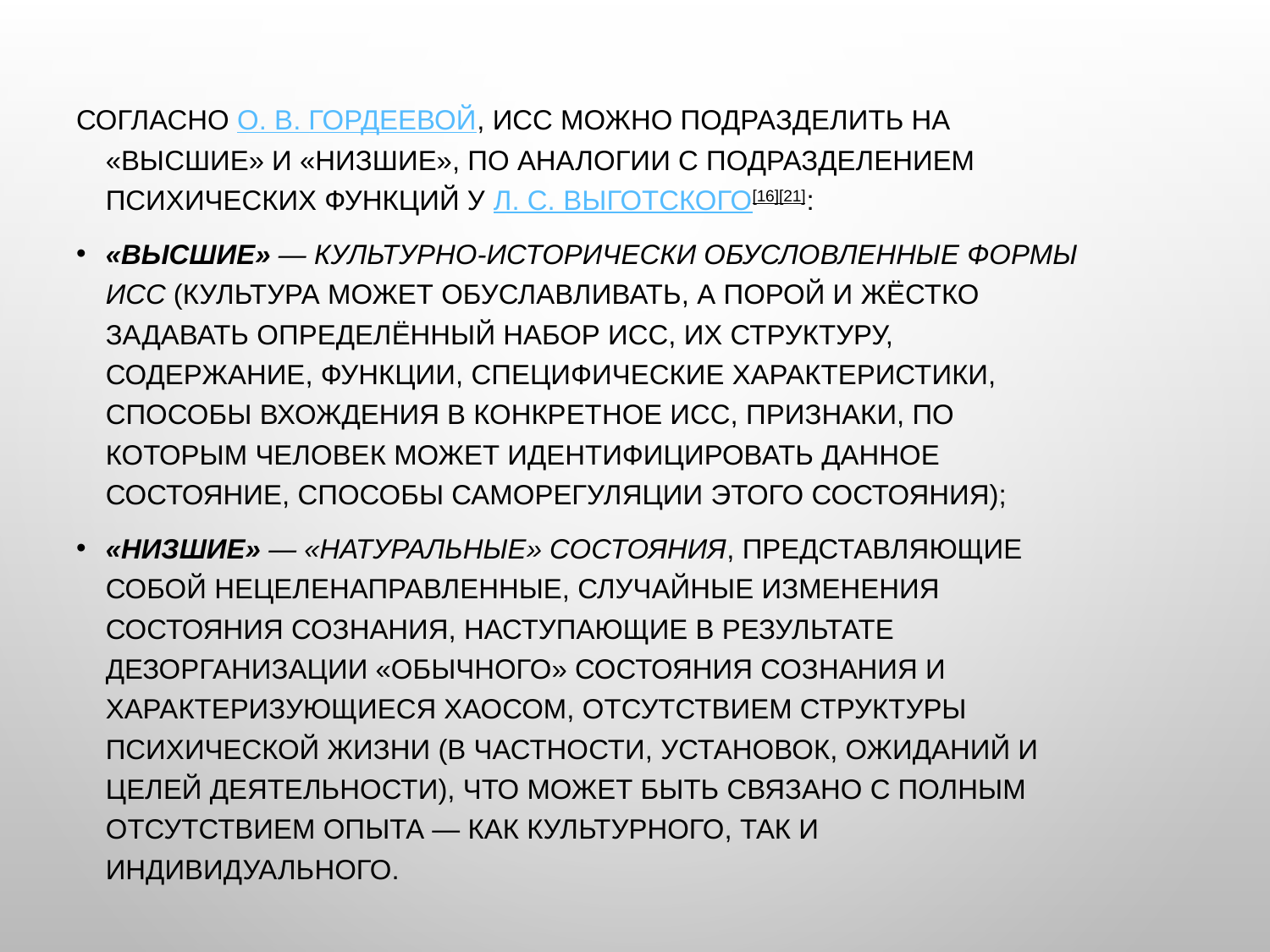

Согласно О. В. Гордеевой, ИСС можно подразделить на «высшие» и «низшие», по аналогии с подразделением психических функций у Л. С. Выготского[16][21]:
«высшие» — культурно-исторически обусловленные формы ИСС (культура может обуславливать, а порой и жёстко задавать определённый набор ИСС, их структуру, содержание, функции, специфические характеристики, способы вхождения в конкретное ИСС, признаки, по которым человек может идентифицировать данное состояние, способы саморегуляции этого состояния);
«низшие» — «натуральные» состояния, представляющие собой нецеленаправленные, случайные изменения состояния сознания, наступающие в результате дезорганизации «обычного» состояния сознания и характеризующиеся хаосом, отсутствием структуры психической жизни (в частности, установок, ожиданий и целей деятельности), что может быть связано с полным отсутствием опыта — как культурного, так и индивидуального.